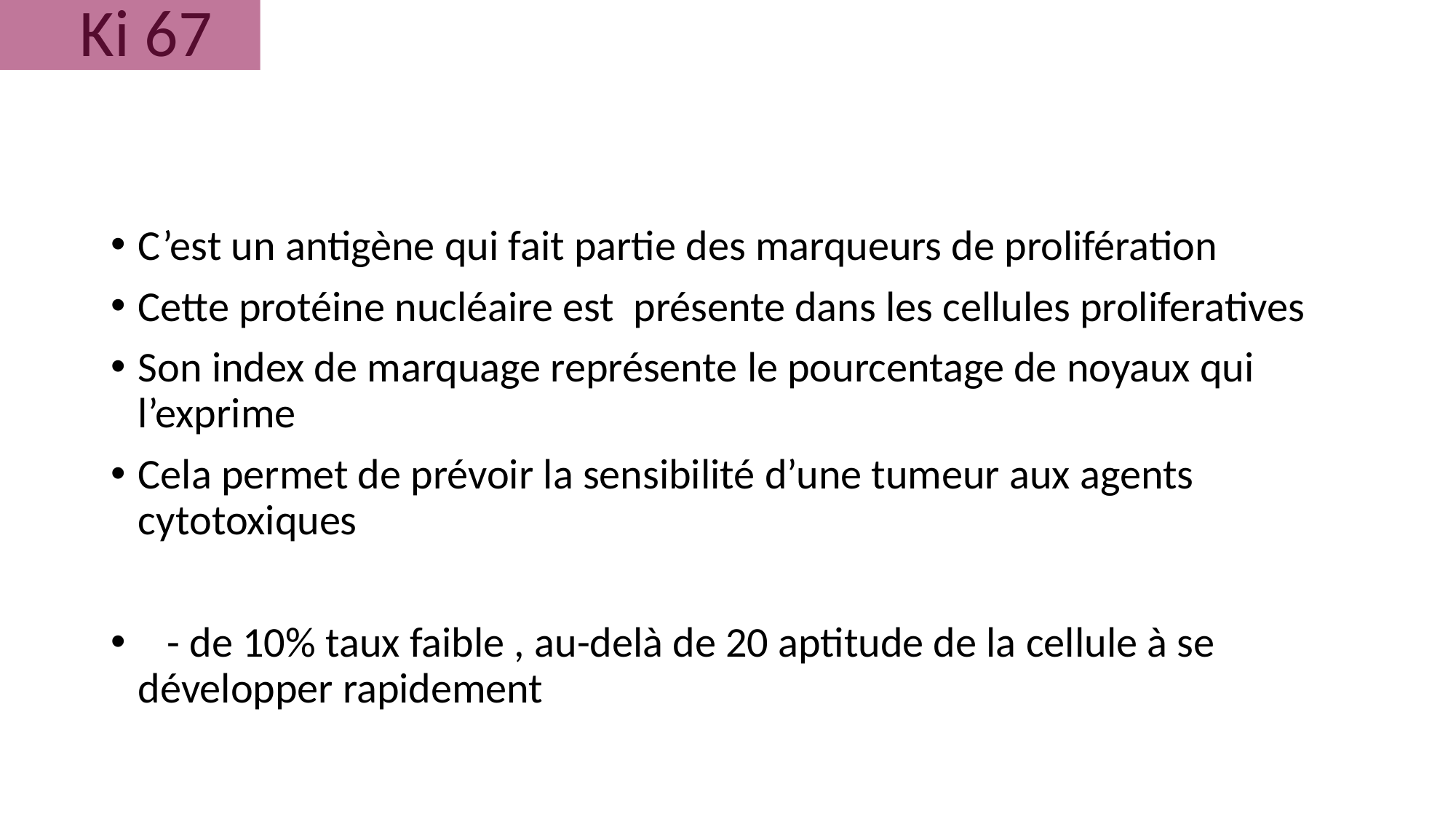

# Ki 67
C’est un antigène qui fait partie des marqueurs de prolifération
Cette protéine nucléaire est  présente dans les cellules proliferatives
Son index de marquage représente le pourcentage de noyaux qui l’exprime
Cela permet de prévoir la sensibilité d’une tumeur aux agents cytotoxiques

   - de 10% taux faible , au-delà de 20 aptitude de la cellule à se développer rapidement